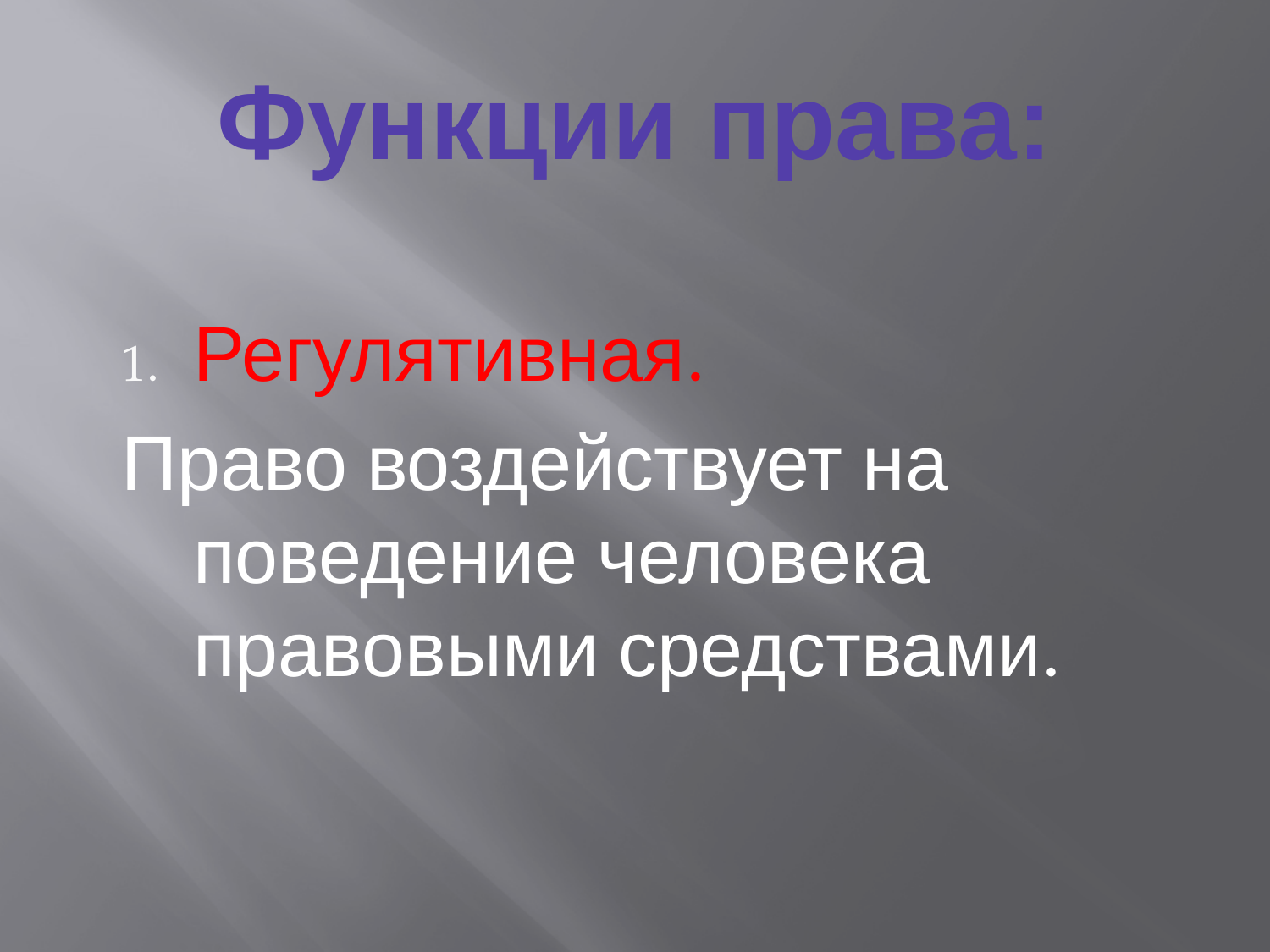

# Функции права:
Регулятивная.
Право воздействует на поведение человека правовыми средствами.